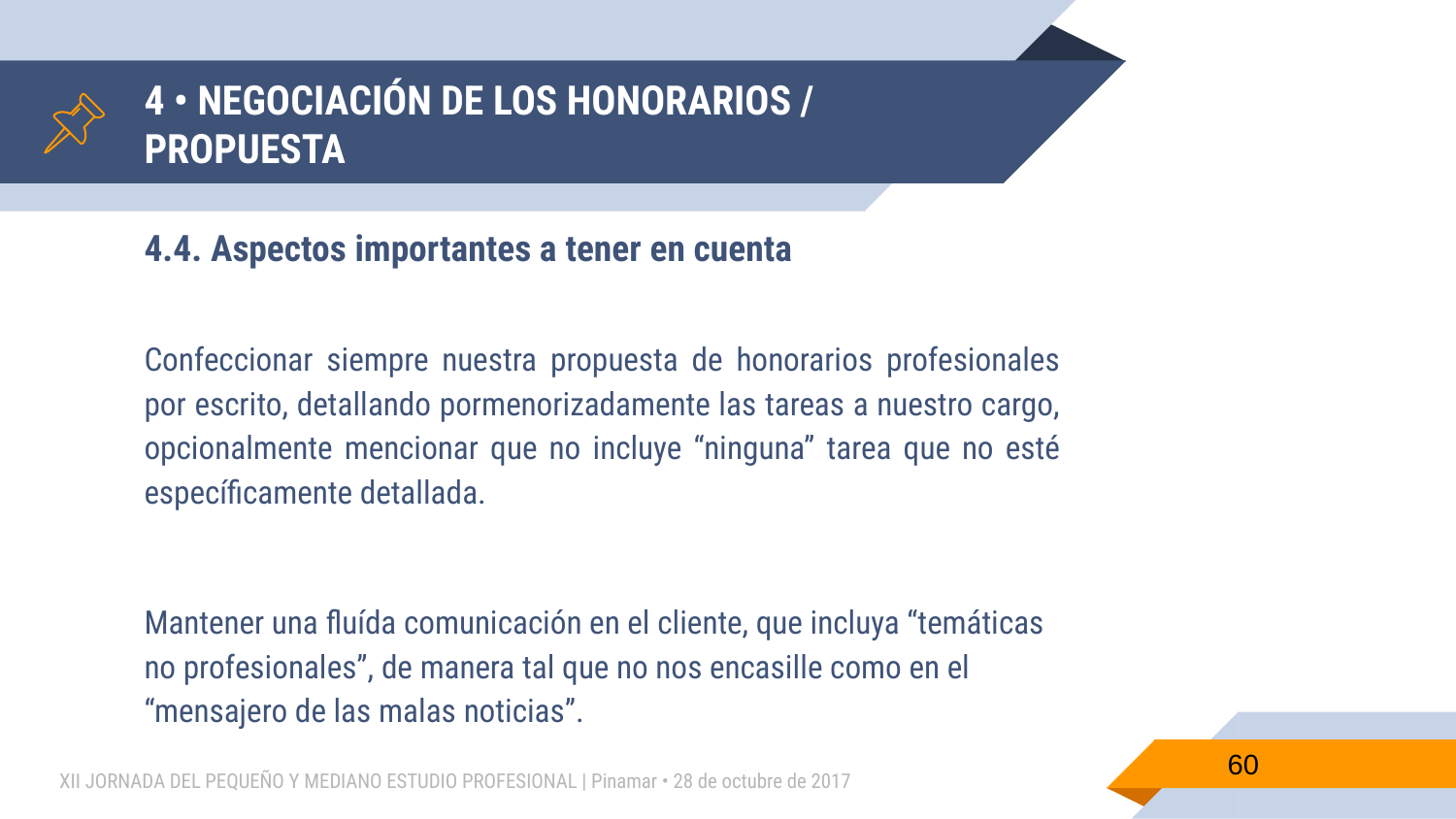

# 4 • NEGOCIACIÓN DE LOS HONORARIOS / PROPUESTA

4.4. Aspectos importantes a tener en cuenta

Confeccionar siempre nuestra propuesta de honorarios profesionales por escrito, detallando pormenorizadamente las tareas a nuestro cargo, opcionalmente mencionar que no incluye “ninguna” tarea que no esté específicamente detallada.

Mantener una fluída comunicación en el cliente, que incluya “temáticas no profesionales”, de manera tal que no nos encasille como en el “mensajero de las malas noticias”.
60